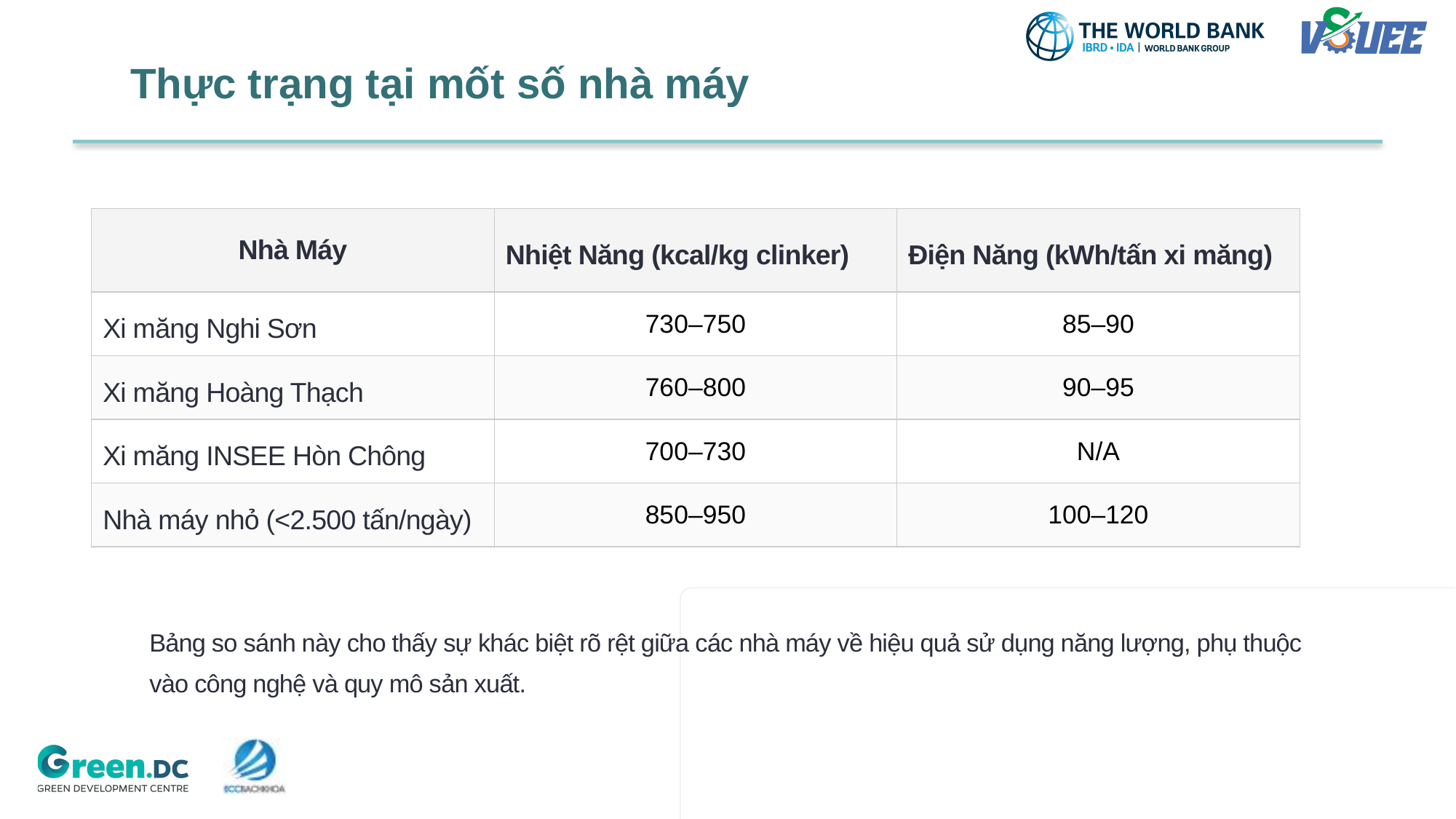

Thực trạng tại mốt số nhà máy
| Nhà Máy | Nhiệt Năng (kcal/kg clinker) | Điện Năng (kWh/tấn xi măng) |
| --- | --- | --- |
| Xi măng Nghi Sơn | 730–750 | 85–90 |
| Xi măng Hoàng Thạch | 760–800 | 90–95 |
| Xi măng INSEE Hòn Chông | 700–730 | N/A |
| Nhà máy nhỏ (<2.500 tấn/ngày) | 850–950 | 100–120 |

Bảng so sánh này cho thấy sự khác biệt rõ rệt giữa các nhà máy về hiệu quả sử dụng năng lượng, phụ thuộc vào công nghệ và quy mô sản xuất.